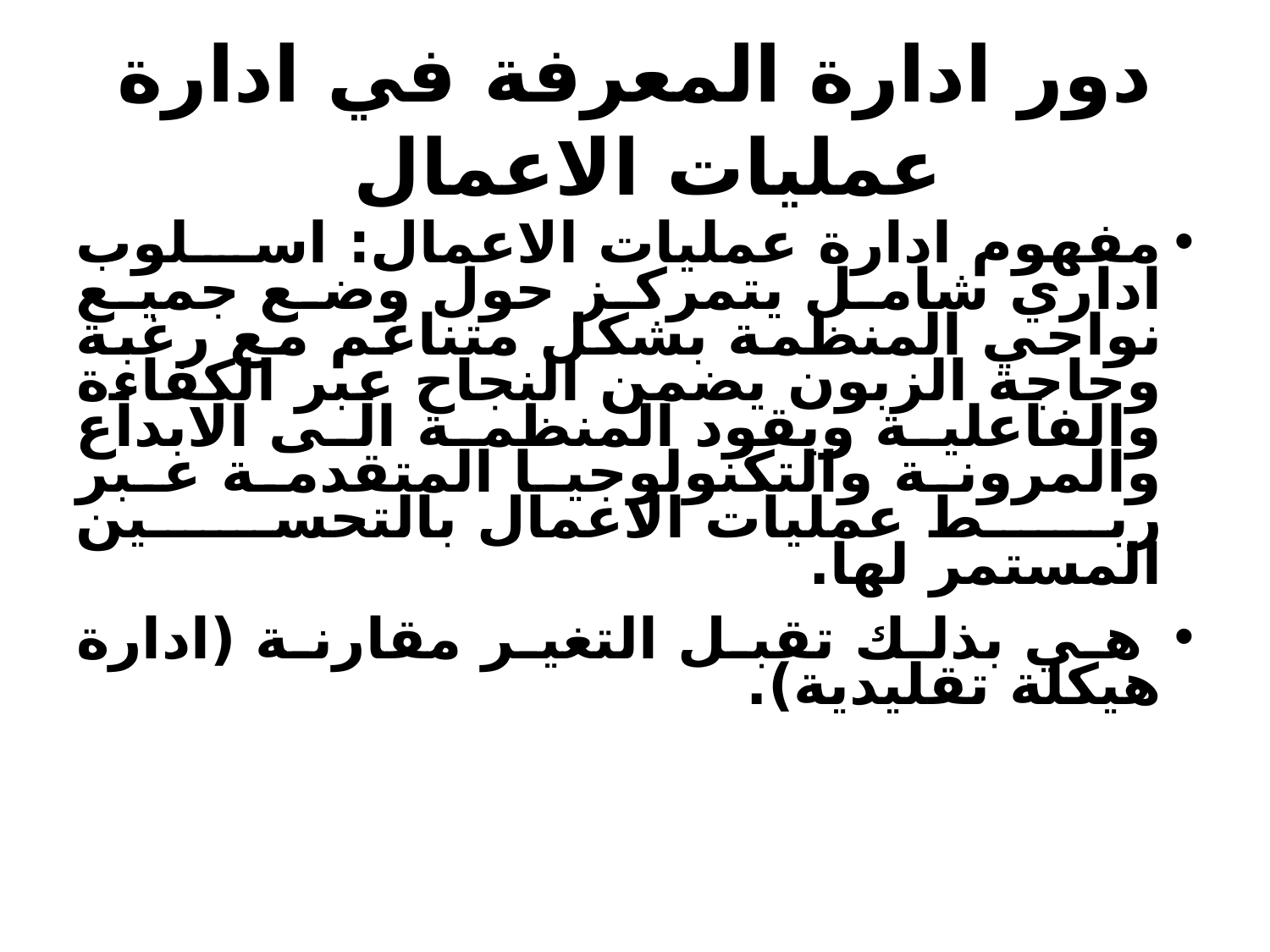

# دور ادارة المعرفة في ادارة عمليات الاعمال
مفهوم ادارة عمليات الاعمال: اسلوب اداري شامل يتمركز حول وضع جميع نواحي المنظمة بشكل متناغم مع رغبة وحاجة الزبون يضمن النجاح عبر الكفاءة والفاعلية ويقود المنظمة الى الابداع والمرونة والتكنولوجيا المتقدمة عبر ربط عمليات الاعمال بالتحسين المستمر لها.
 هي بذلك تقبل التغير مقارنة (ادارة هيكلة تقليدية).